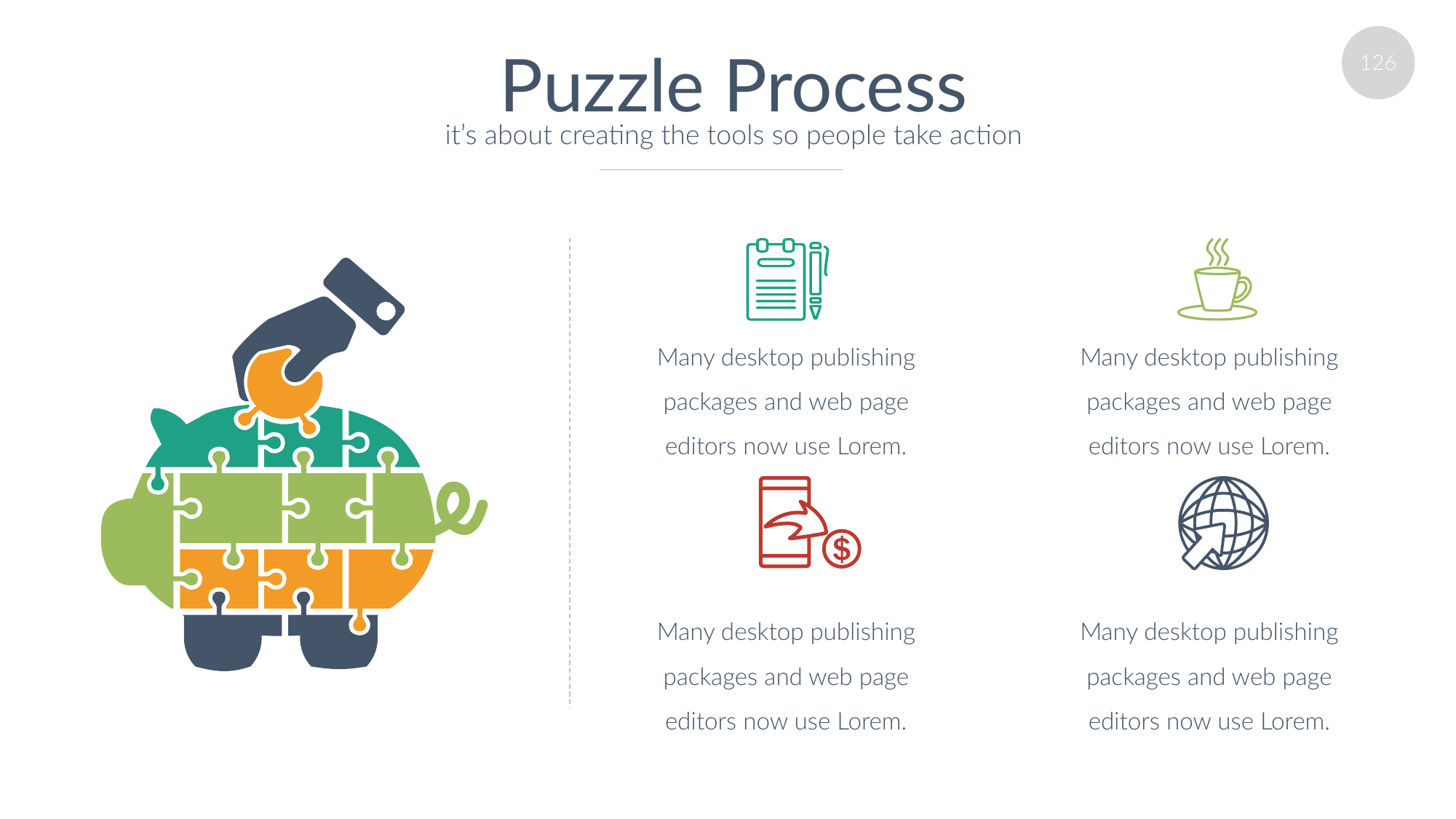

# Puzzle Process
it’s about creating the tools so people take action

Many desktop publishing packages and web page editors now use Lorem.
Many desktop publishing packages and web page editors now use Lorem.

Many desktop publishing packages and web page editors now use Lorem.
Many desktop publishing packages and web page editors now use Lorem.